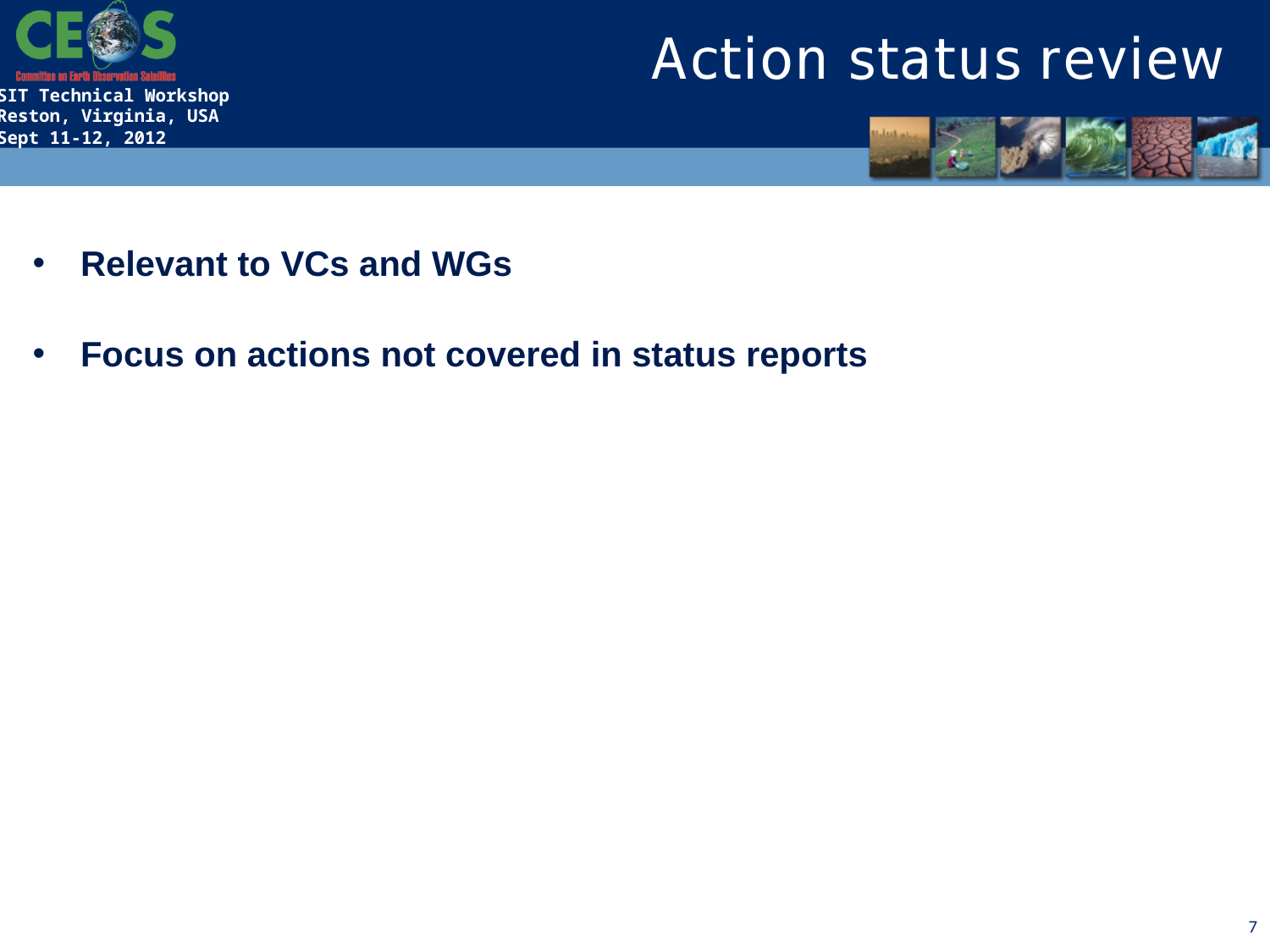

Action status review
Relevant to VCs and WGs

Focus on actions not covered in status reports

7